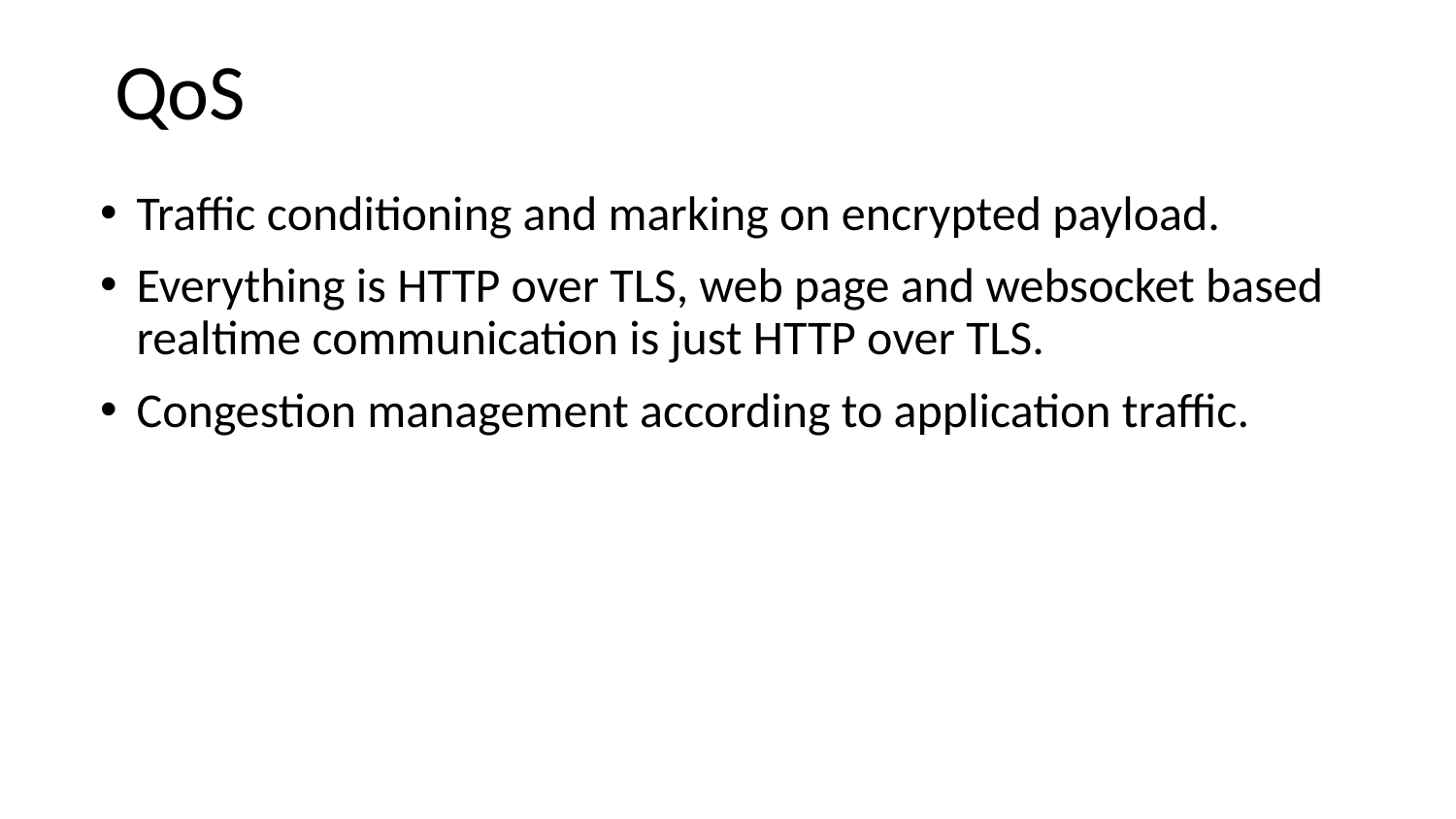

# QoS
Traffic conditioning and marking on encrypted payload.
Everything is HTTP over TLS, web page and websocket based realtime communication is just HTTP over TLS.
Congestion management according to application traffic.